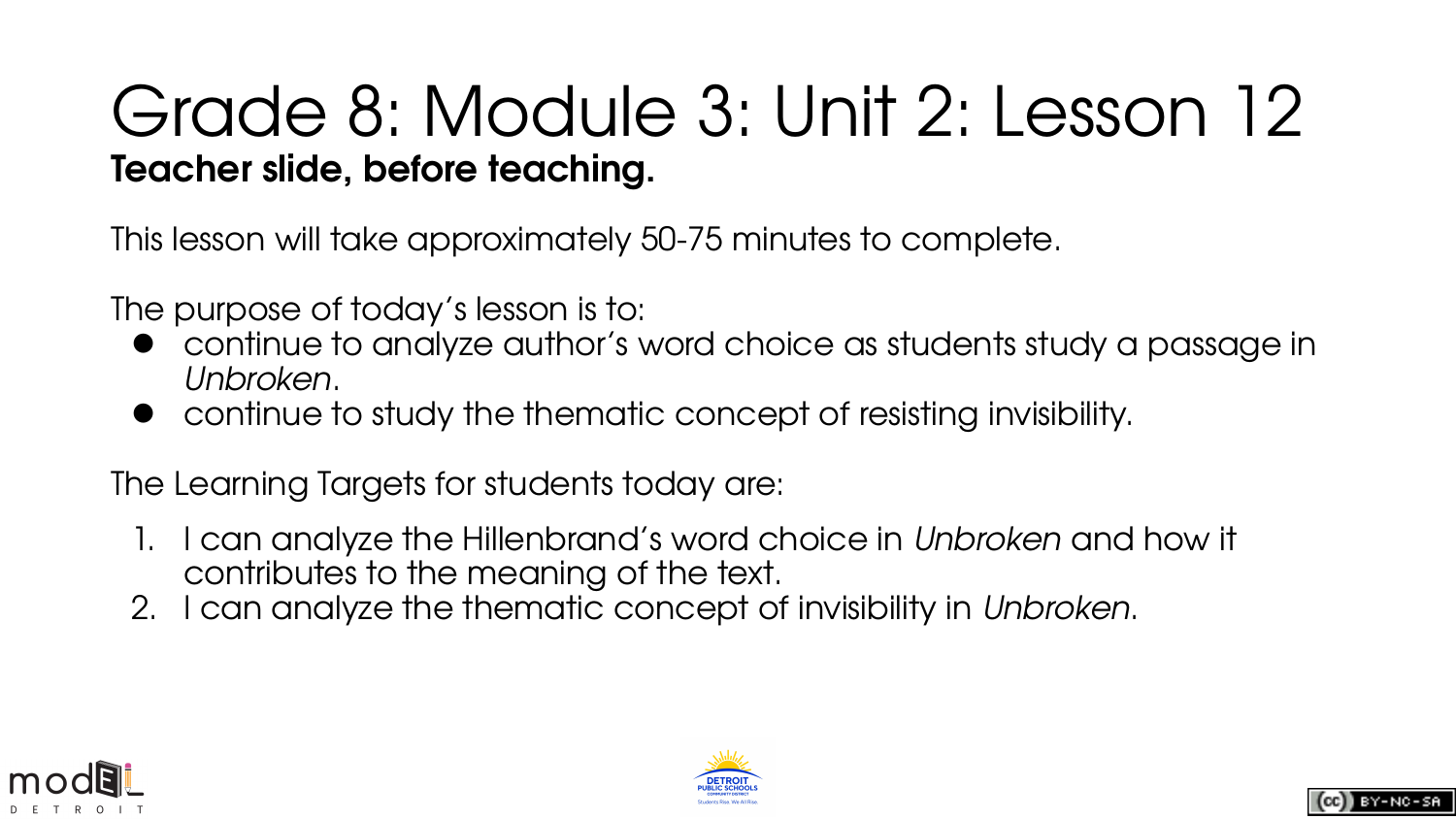

# Grade 8: Module 3: Unit 2: Lesson 12
Teacher slide, before teaching.

This lesson will take approximately 50-75 minutes to complete.

The purpose of today’s lesson is to:
continue to analyze author’s word choice as students study a passage in Unbroken.
continue to study the thematic concept of resisting invisibility.
The Learning Targets for students today are:
I can analyze the Hillenbrand’s word choice in Unbroken and how it contributes to the meaning of the text.
I can analyze the thematic concept of invisibility in Unbroken.